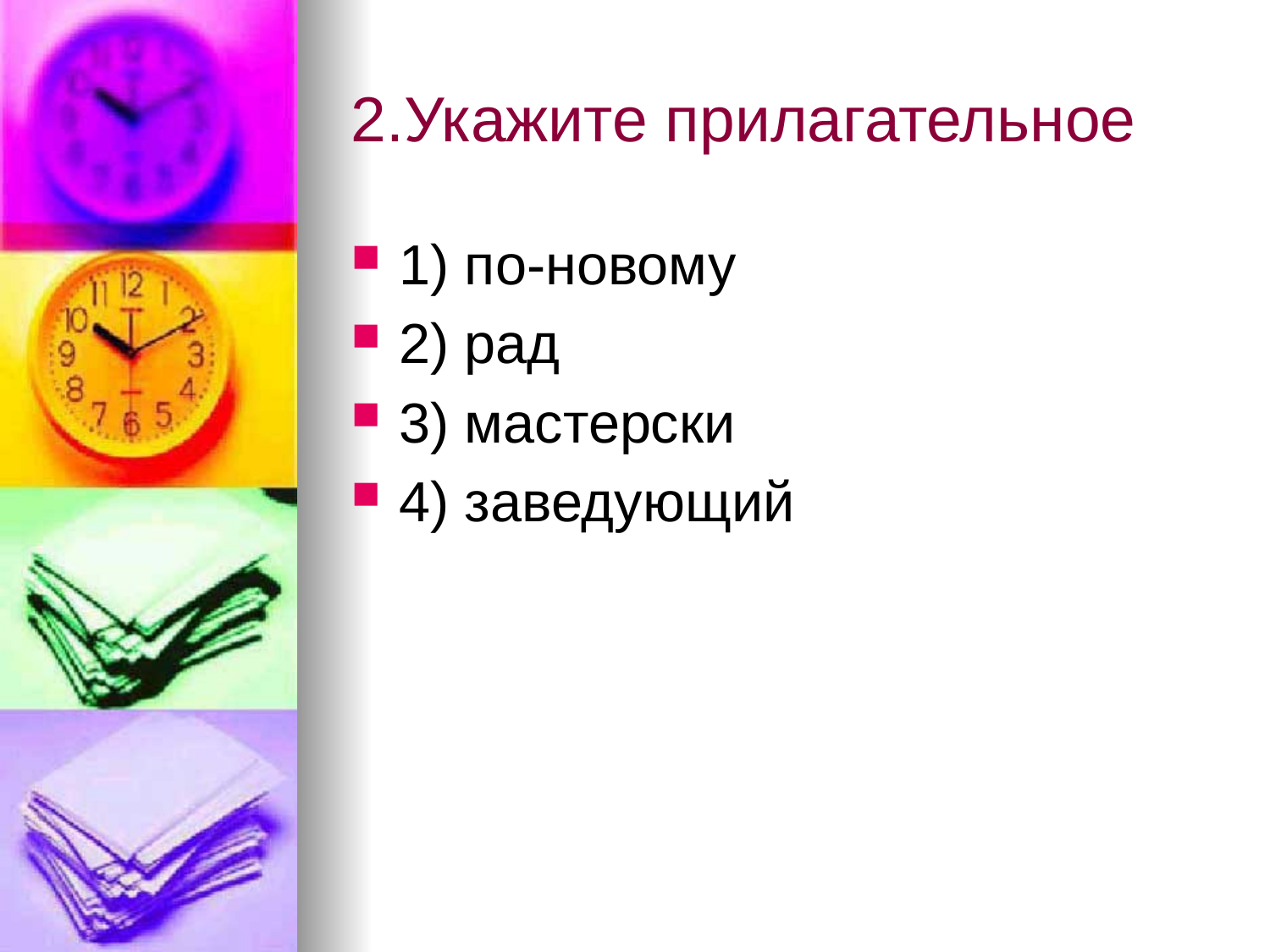

# 2.Укажите прилагательное
1) по-новому
2) рад
3) мастерски
4) заведующий